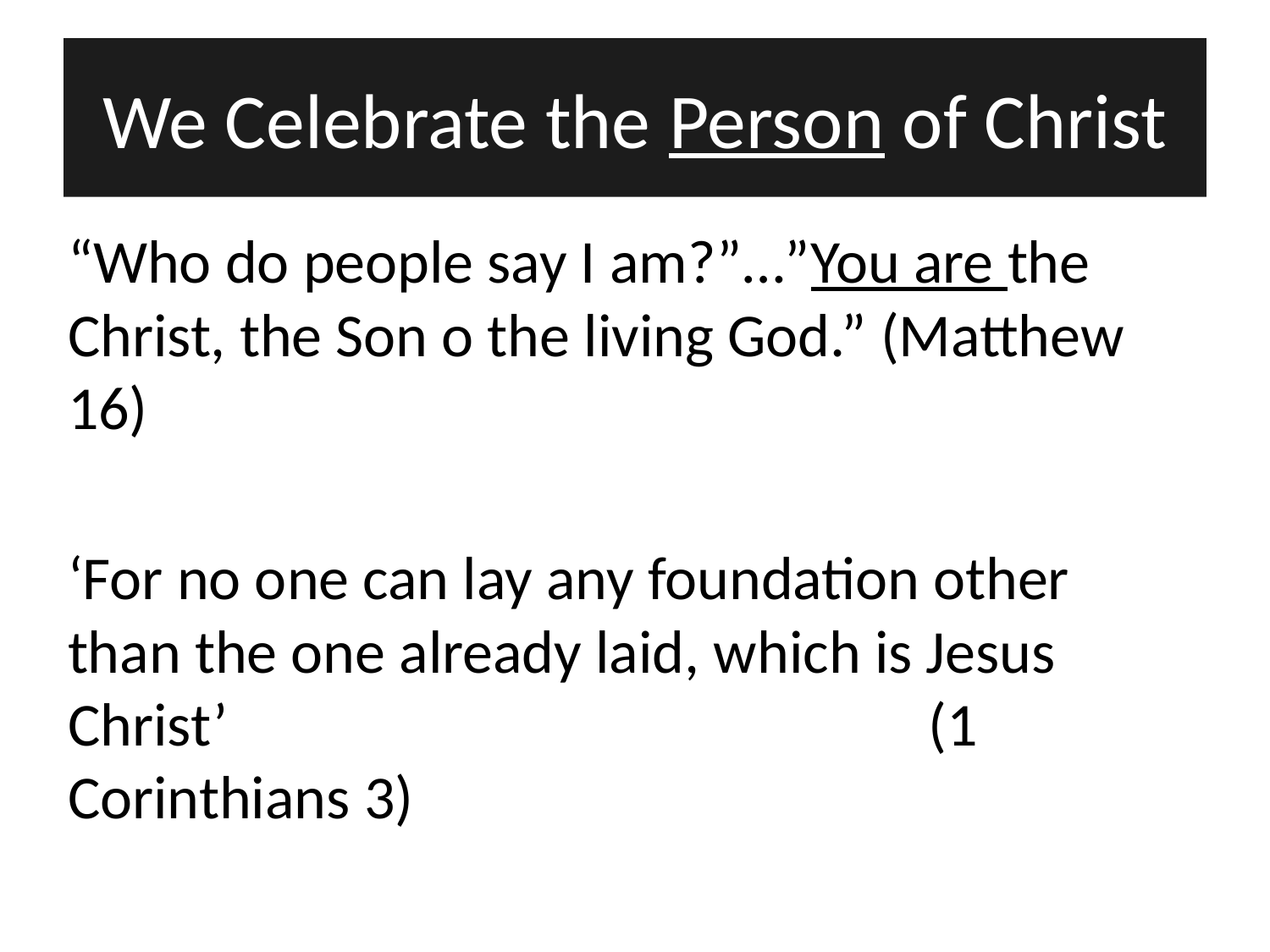

# We Celebrate the Person of Christ
“Who do people say I am?”…”You are the Christ, the Son o the living God.” (Matthew 16)

‘For no one can lay any foundation other than the one already laid, which is Jesus Christ’                                                   (1 Corinthians 3)